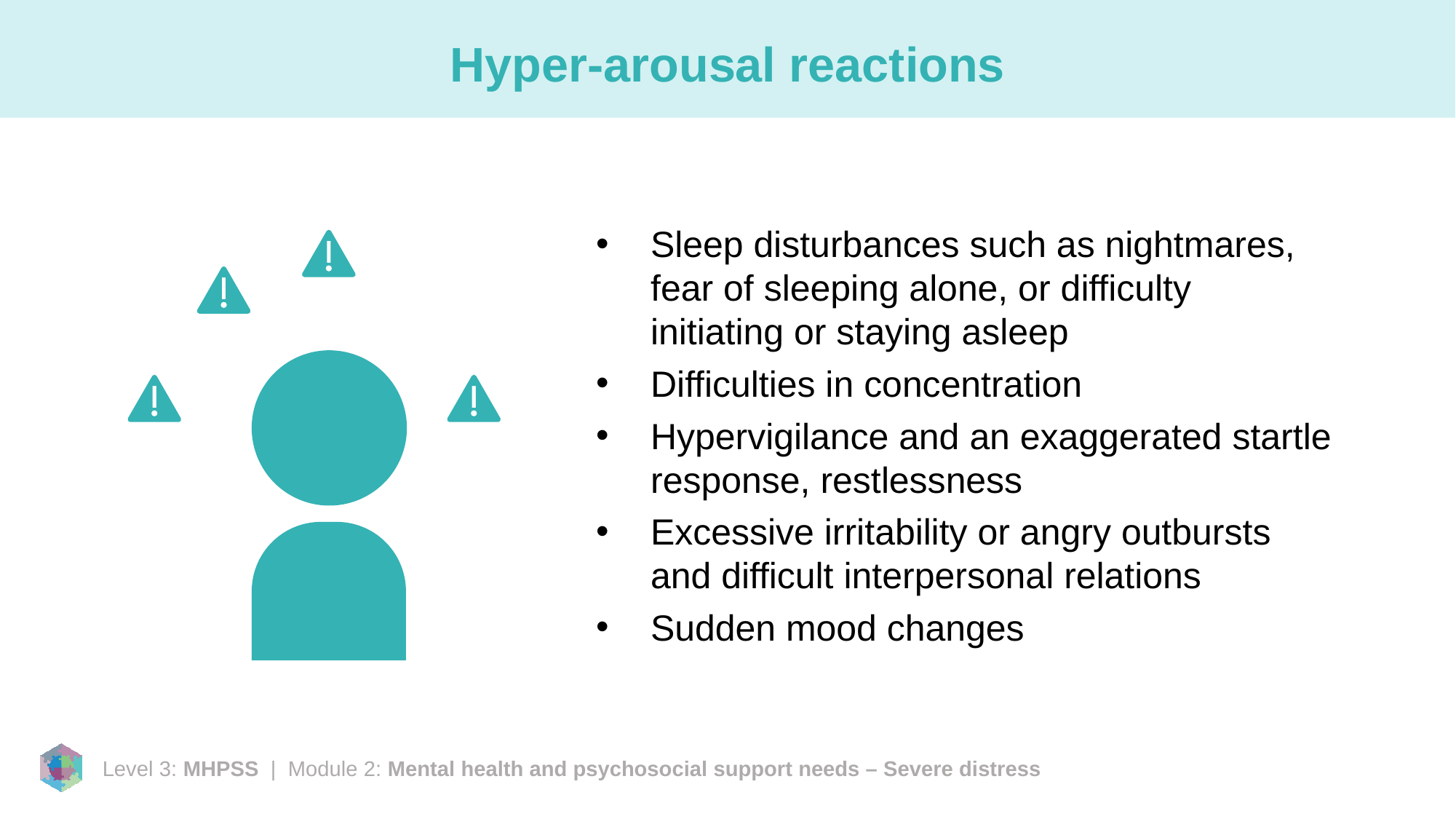

# Hyper-arousal reactions
Sleep disturbances such as nightmares, fear of sleeping alone, or difficulty initiating or staying asleep
Difficulties in concentration
Hypervigilance and an exaggerated startle response, restlessness
Excessive irritability or angry outbursts and difficult interpersonal relations
Sudden mood changes